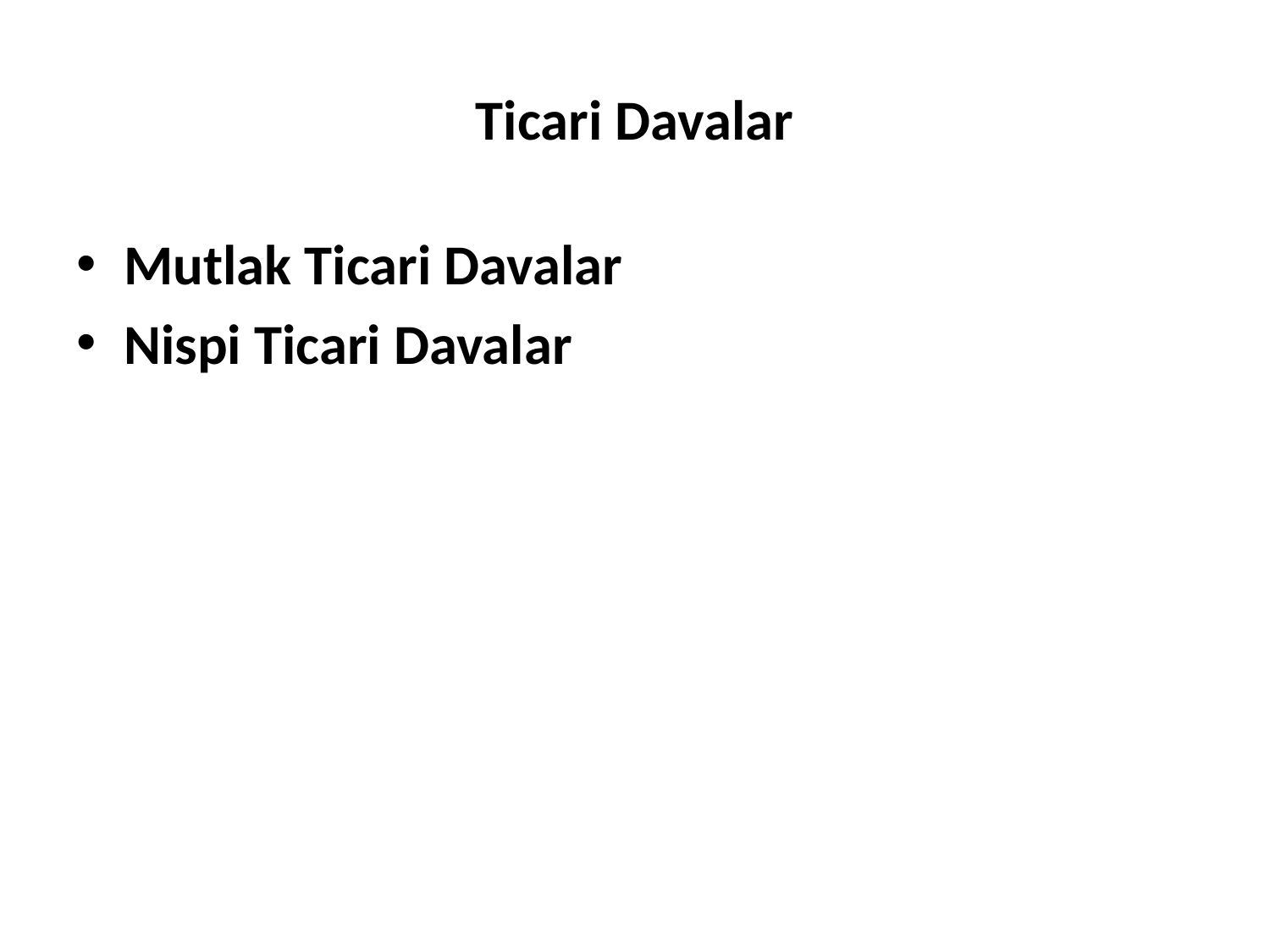

# Ticari Davalar
Mutlak Ticari Davalar
Nispi Ticari Davalar